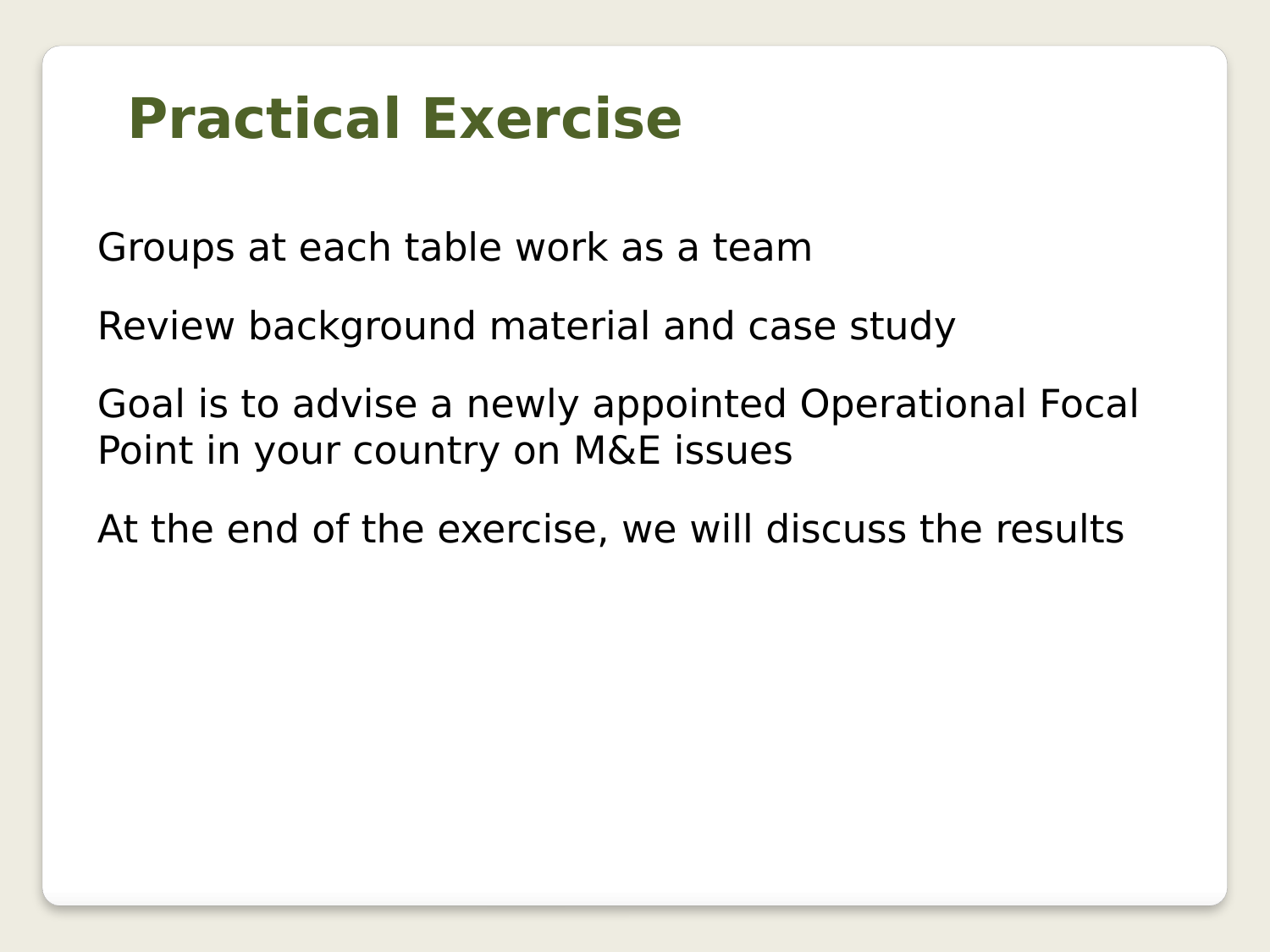

Practical Exercise
Groups at each table work as a team
Review background material and case study
Goal is to advise a newly appointed Operational Focal Point in your country on M&E issues
At the end of the exercise, we will discuss the results